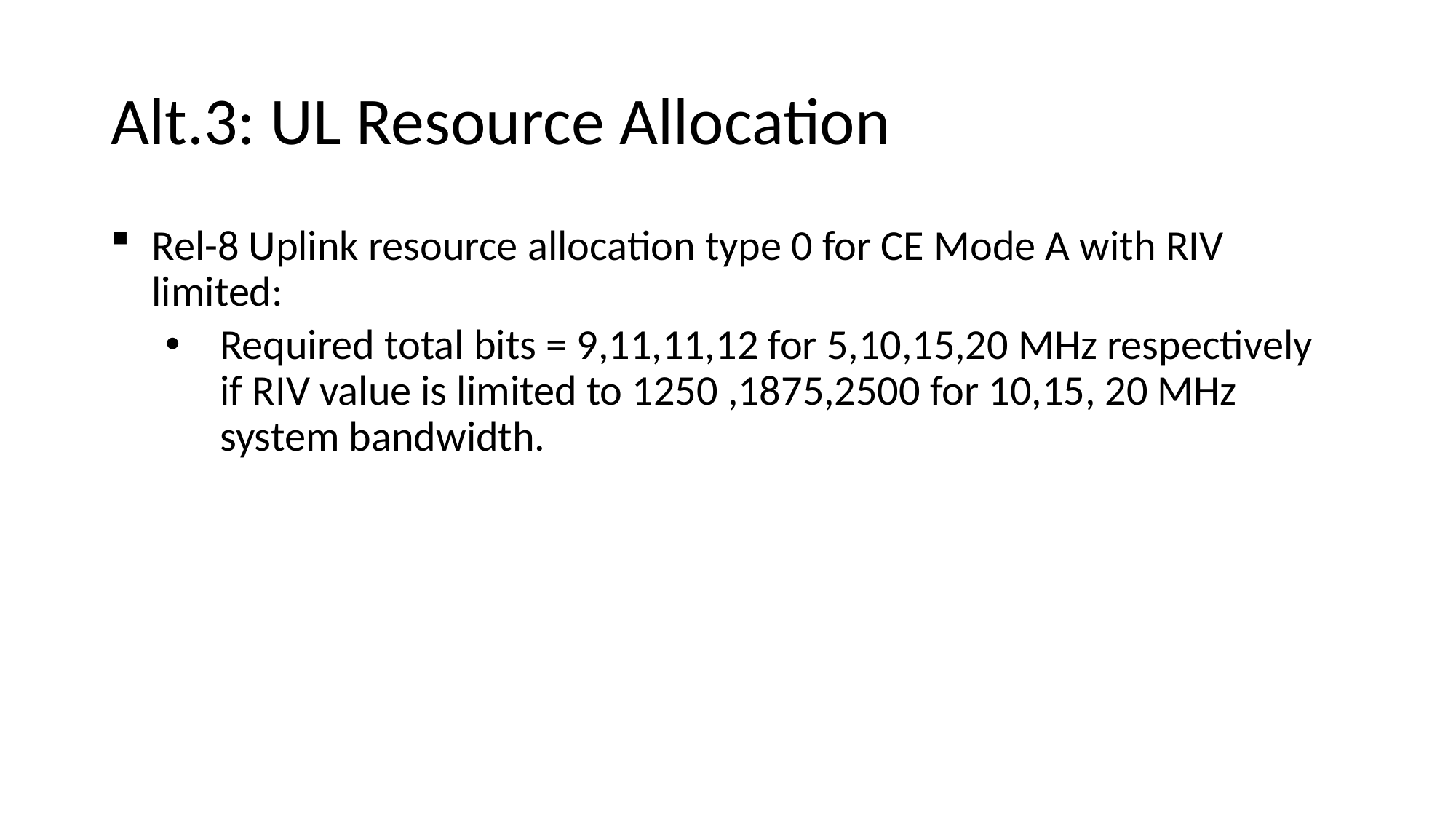

# Alt.3: UL Resource Allocation
Rel-8 Uplink resource allocation type 0 for CE Mode A with RIV limited:
Required total bits = 9,11,11,12 for 5,10,15,20 MHz respectively if RIV value is limited to 1250 ,1875,2500 for 10,15, 20 MHz system bandwidth.